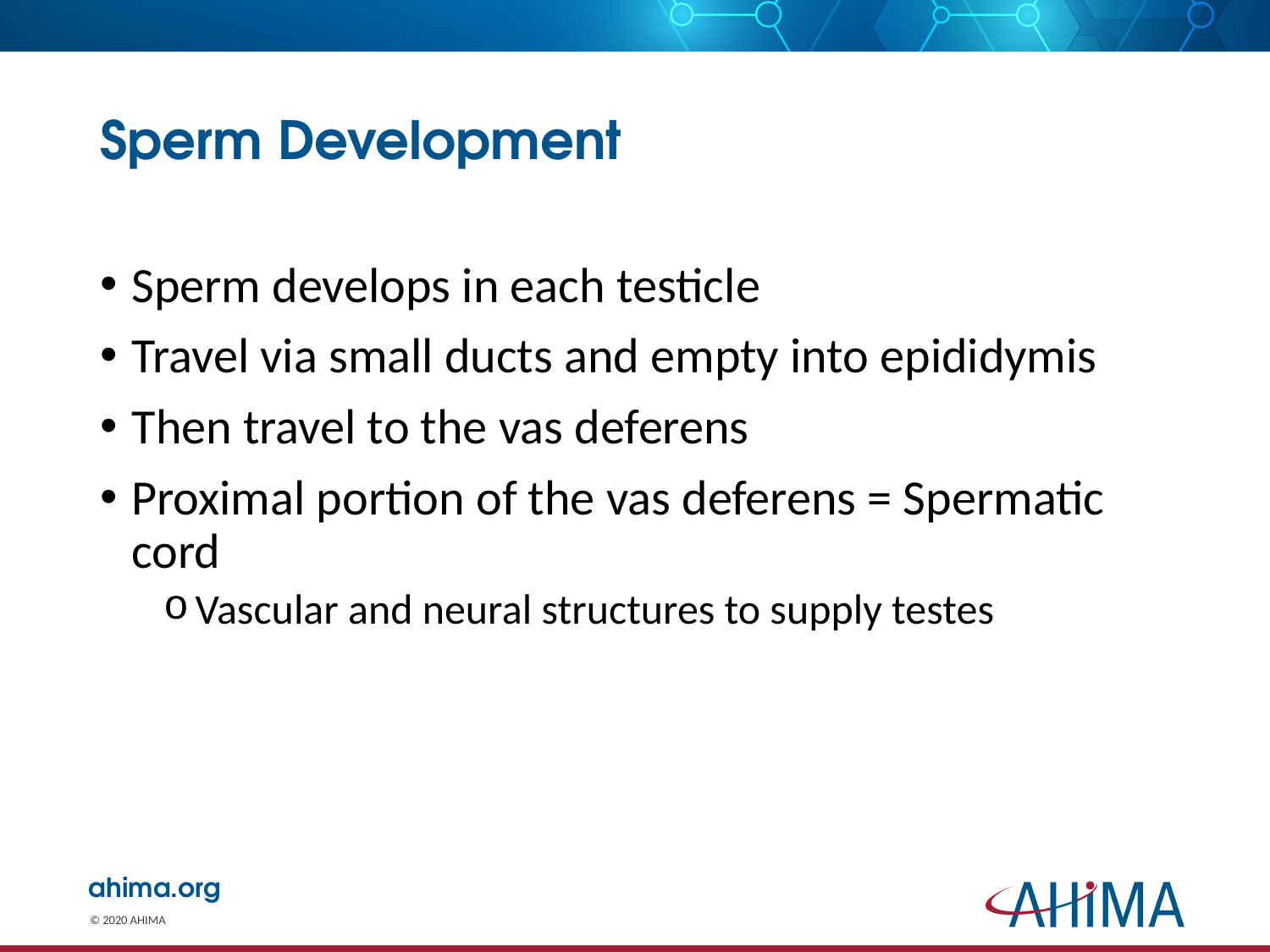

# Sperm Development
Sperm develops in each testicle
Travel via small ducts and empty into epididymis
Then travel to the vas deferens
Proximal portion of the vas deferens = Spermatic cord
Vascular and neural structures to supply testes